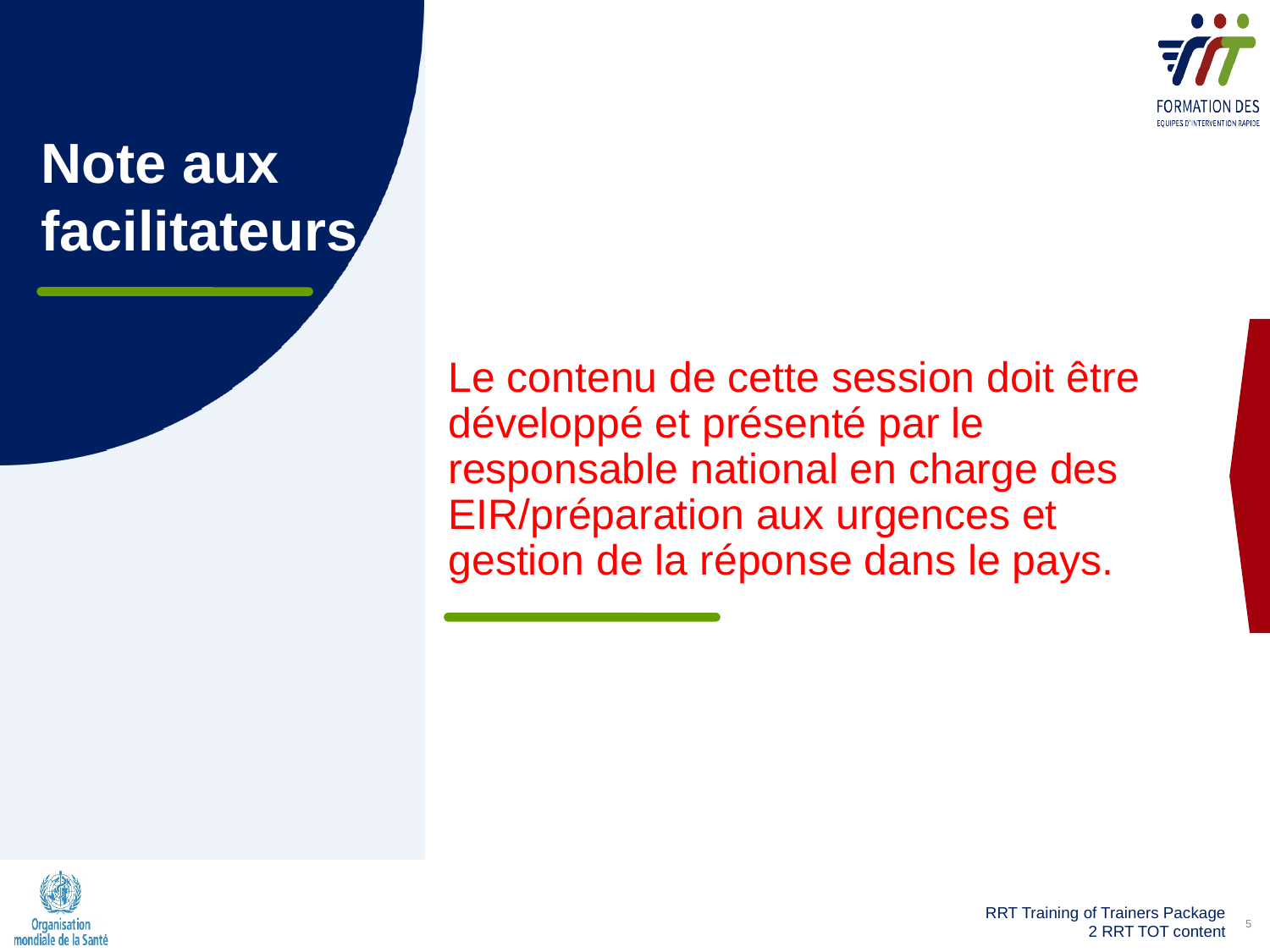

Note aux
facilitateurs

Le contenu de cette session doit être développé et présenté par le responsable national en charge des EIR/préparation aux urgences et gestion de la réponse dans le pays.